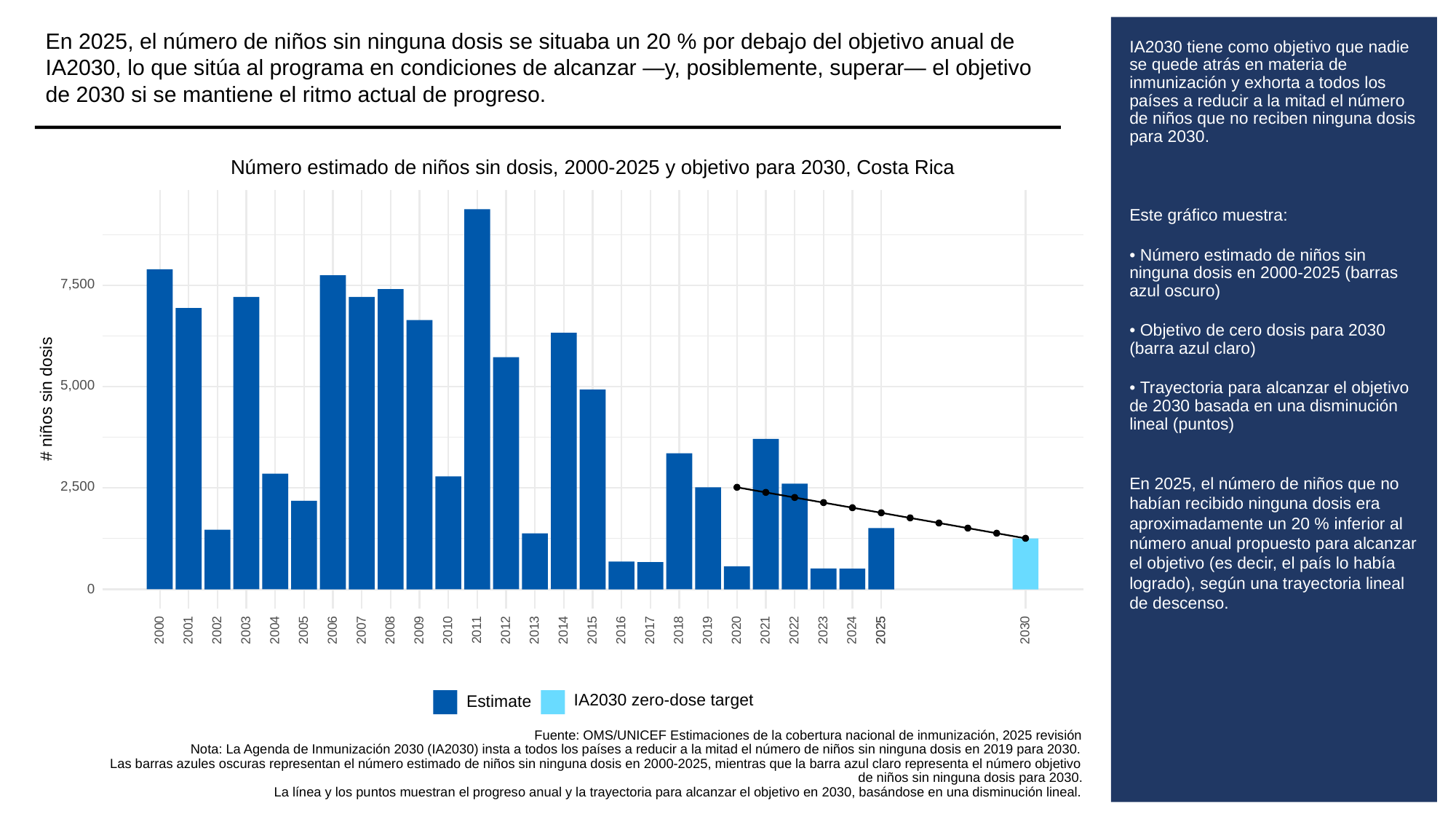

En 2025, el número de niños sin ninguna dosis se situaba un 20 % por debajo del objetivo anual de IA2030, lo que sitúa al programa en condiciones de alcanzar —y, posiblemente, superar— el objetivo de 2030 si se mantiene el ritmo actual de progreso.
# IA2030 tiene como objetivo que nadie se quede atrás en materia de inmunización y exhorta a todos los países a reducir a la mitad el número de niños que no reciben ninguna dosis para 2030.

Este gráfico muestra:
• Número estimado de niños sin ninguna dosis en 2000-2025 (barras azul oscuro)
• Objetivo de cero dosis para 2030 (barra azul claro)
• Trayectoria para alcanzar el objetivo de 2030 basada en una disminución lineal (puntos)

En 2025, el número de niños que no habían recibido ninguna dosis era aproximadamente un 20 % inferior al número anual propuesto para alcanzar el objetivo (es decir, el país lo había logrado), según una trayectoria lineal de descenso.

Número estimado de niños sin dosis, 2000-2025 y objetivo para 2030, Costa Rica

7,500

5,000

# niños sin dosis

2,500

0

2003
2013
2023
2030
2000
2001
2002
2004
2005
2006
2007
2008
2009
2010
2011
2012
2014
2015
2016
2017
2018
2019
2020
2021
2022
2024
2025
2025

IA2030 zero-dose target
Estimate
Fuente: OMS/UNICEF Estimaciones de la cobertura nacional de inmunización, 2025 revisión
Nota: La Agenda de Inmunización 2030 (IA2030) insta a todos los países a reducir a la mitad el número de niños sin ninguna dosis en 2019 para 2030.
Las barras azules oscuras representan el número estimado de niños sin ninguna dosis en 2000-2025, mientras que la barra azul claro representa el número objetivo
de niños sin ninguna dosis para 2030.
La línea y los puntos muestran el progreso anual y la trayectoria para alcanzar el objetivo en 2030, basándose en una disminución lineal.